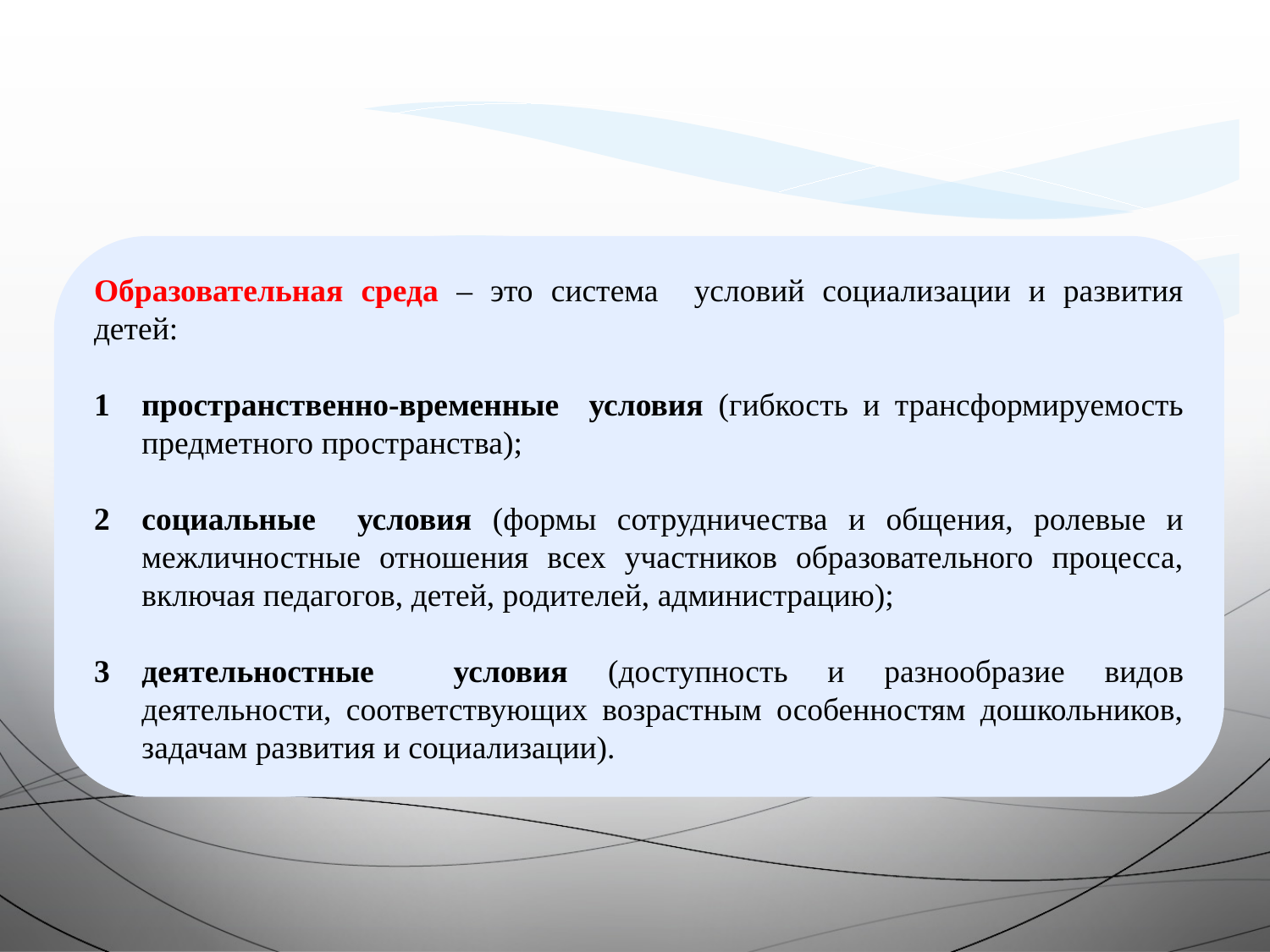

Образовательная среда – это система  условий социализации и развития детей:

пространственно-временные  условия (гибкость и трансформируемость предметного пространства);

социальные  условия (формы сотрудничества и общения, ролевые и межличностные отношения всех участников образовательного процесса, включая педагогов, детей, родителей, администрацию);

деятельностные  условия (доступность и разнообразие видов деятельности, соответствующих возрастным особенностям дошкольников, задачам развития и социализации).